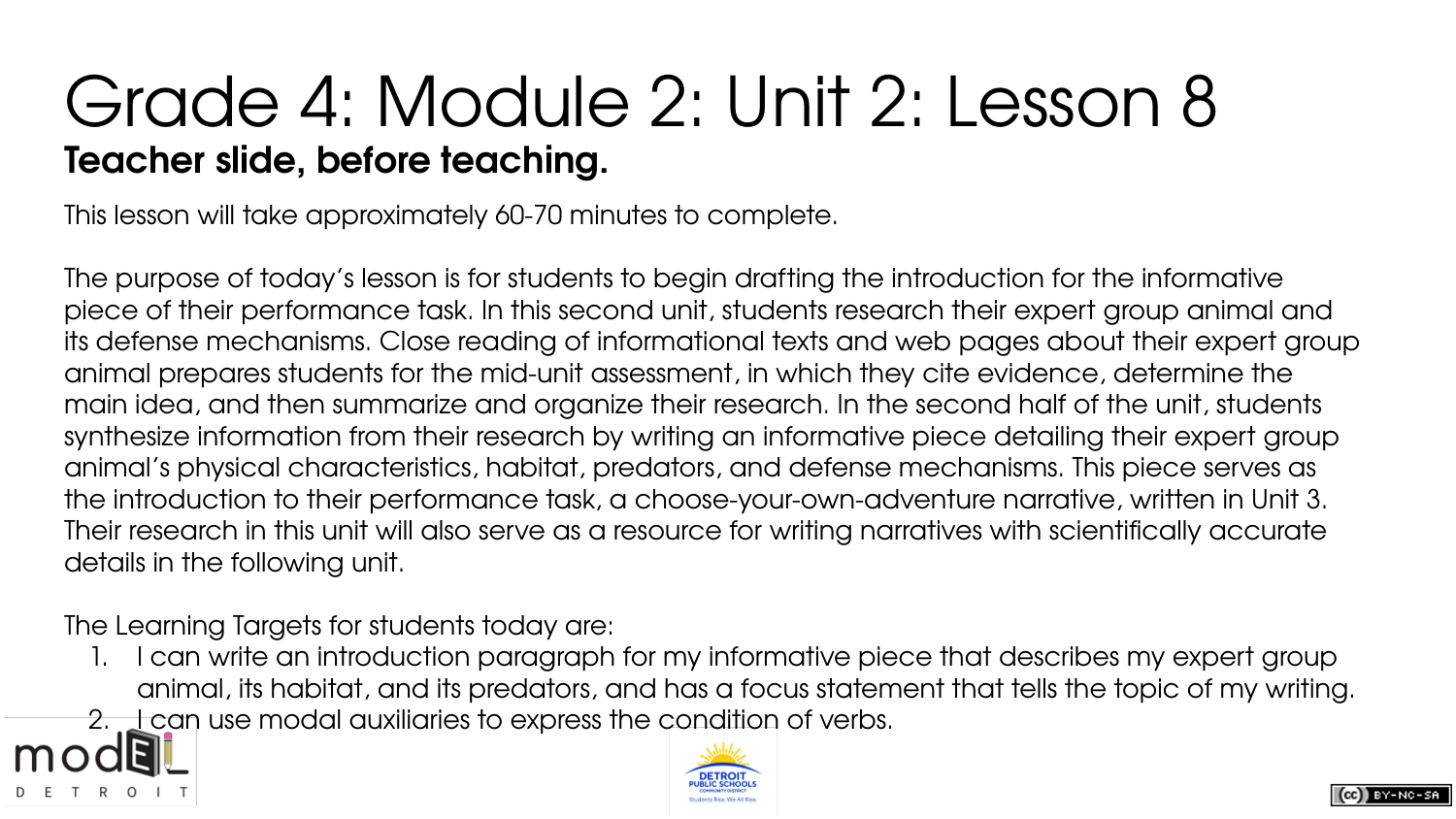

# Grade 4: Module 2: Unit 2: Lesson 8
Teacher slide, before teaching.
This lesson will take approximately 60-70 minutes to complete.

The purpose of today’s lesson is for students to begin drafting the introduction for the informative piece of their performance task. In this second unit, students research their expert group animal and its defense mechanisms. Close reading of informational texts and web pages about their expert group animal prepares students for the mid-unit assessment, in which they cite evidence, determine the main idea, and then summarize and organize their research. In the second half of the unit, students synthesize information from their research by writing an informative piece detailing their expert group animal’s physical characteristics, habitat, predators, and defense mechanisms. This piece serves as the introduction to their performance task, a choose-your-own-adventure narrative, written in Unit 3. Their research in this unit will also serve as a resource for writing narratives with scientifically accurate details in the following unit.

The Learning Targets for students today are:
I can write an introduction paragraph for my informative piece that describes my expert group animal, its habitat, and its predators, and has a focus statement that tells the topic of my writing.
I can use modal auxiliaries to express the condition of verbs.